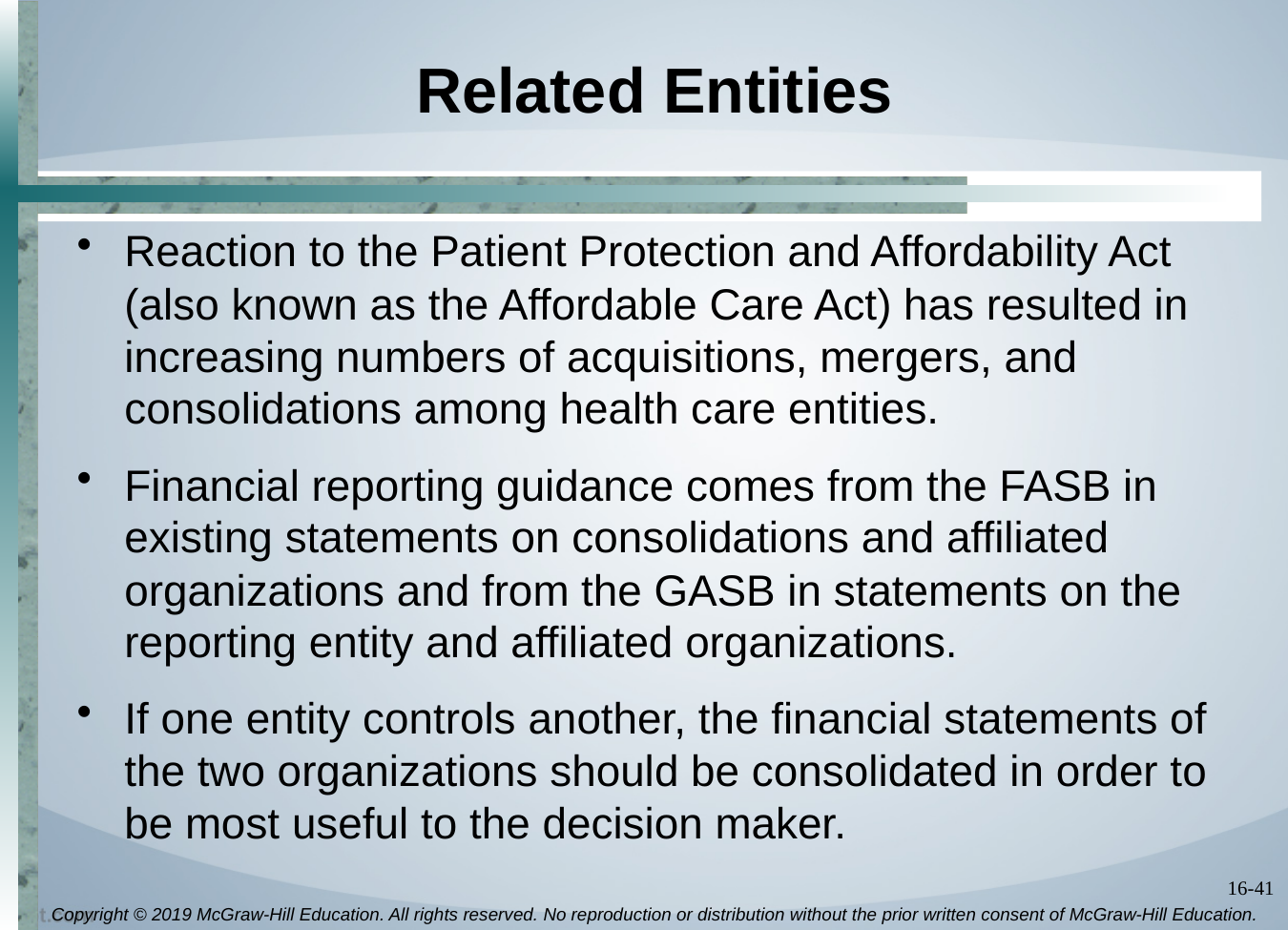

# Related Entities
Reaction to the Patient Protection and Affordability Act (also known as the Affordable Care Act) has resulted in increasing numbers of acquisitions, mergers, and consolidations among health care entities.
Financial reporting guidance comes from the FASB in existing statements on consolidations and affiliated organizations and from the GASB in statements on the reporting entity and affiliated organizations.
If one entity controls another, the financial statements of the two organizations should be consolidated in order to be most useful to the decision maker.